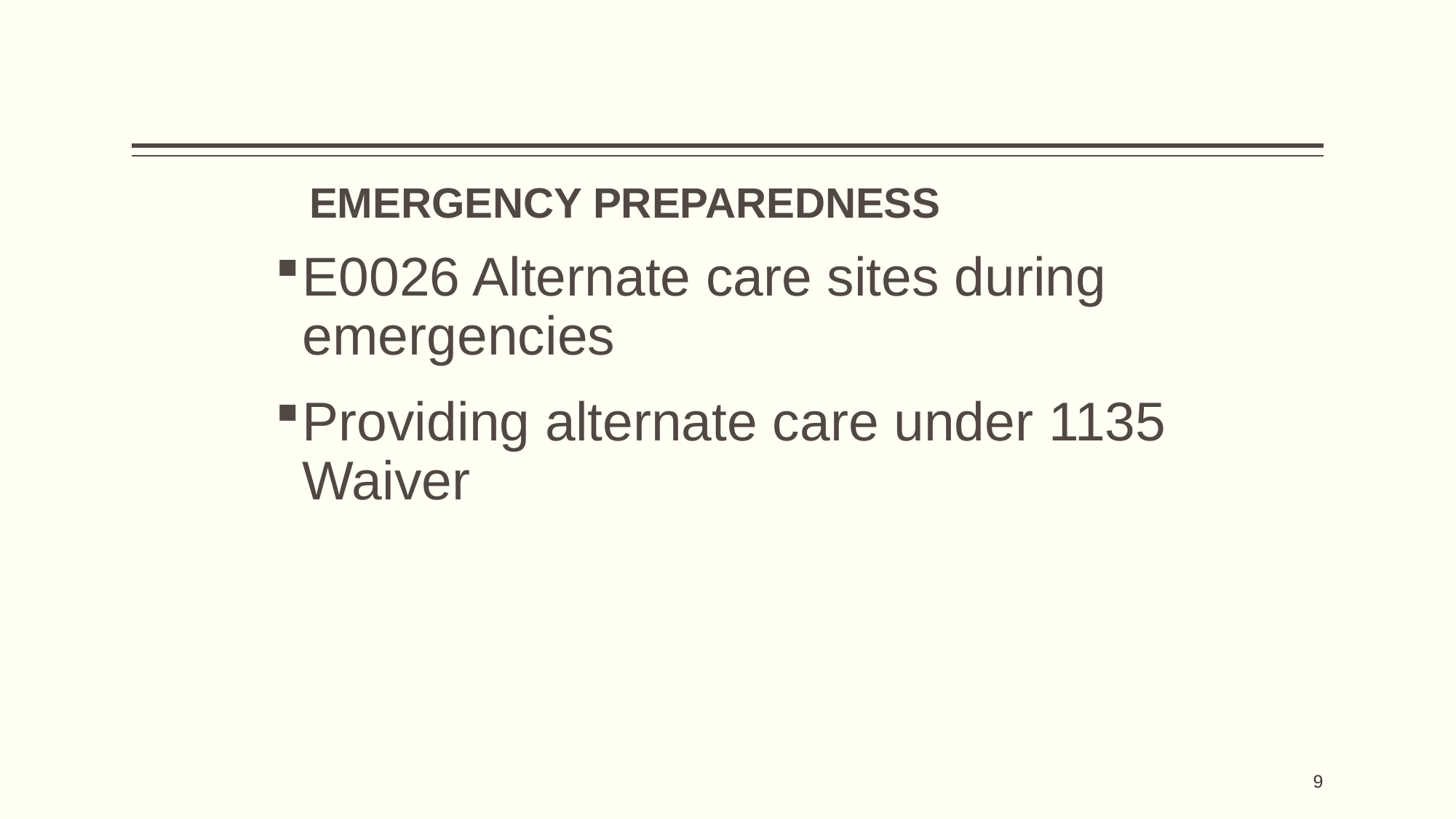

# EMERGENCY PREPAREDNESS

E0026 Alternate care sites during emergencies
Providing alternate care under 1135 Waiver
9